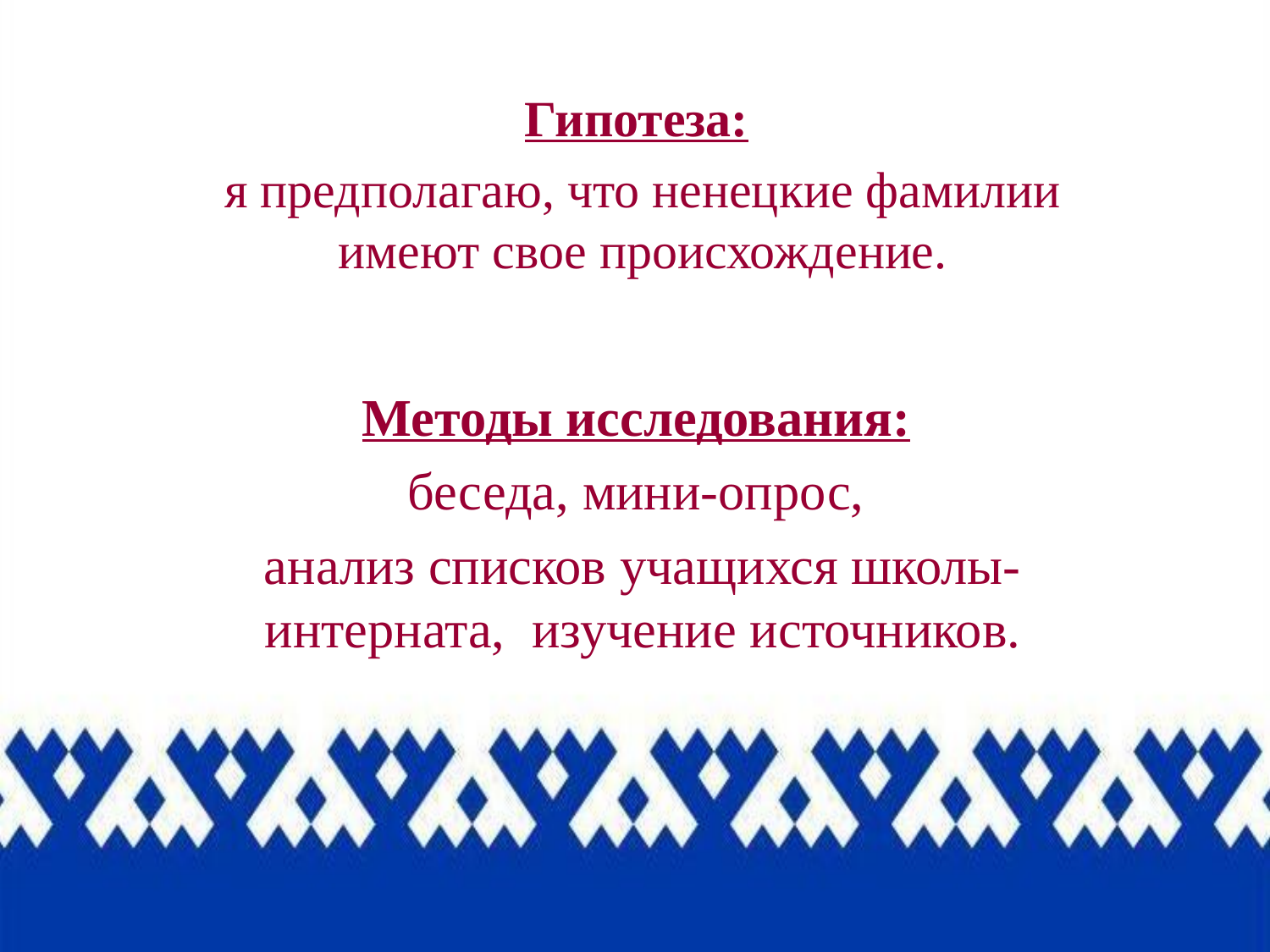

Гипотеза:
я предполагаю, что ненецкие фамилии имеют свое происхождение.

Методы исследования:
беседа, мини-опрос,
анализ списков учащихся школы-интерната,  изучение источников.